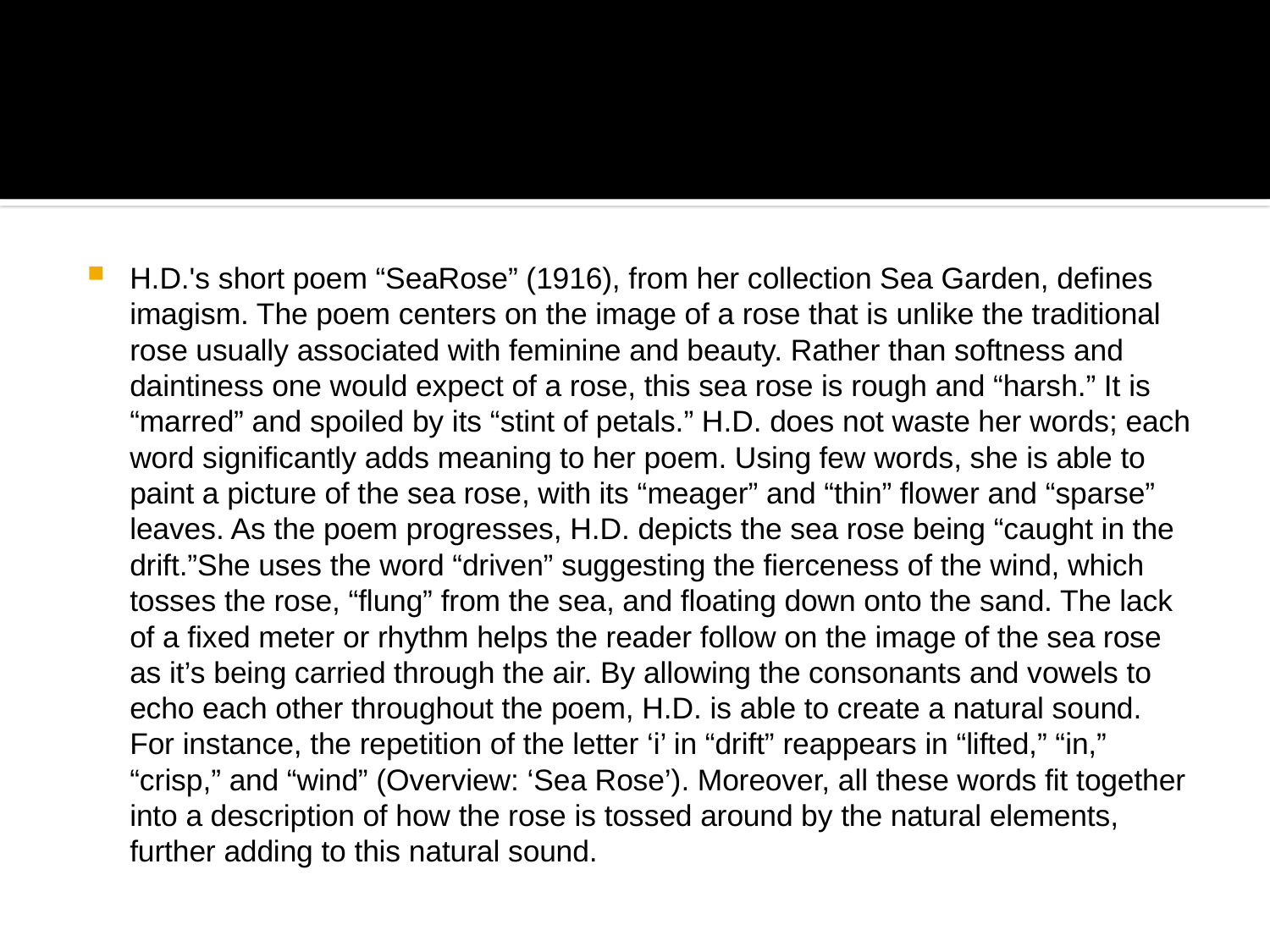

#
H.D.'s short poem “SeaRose” (1916), from her collection Sea Garden, defines imagism. The poem centers on the image of a rose that is unlike the traditional rose usually associated with feminine and beauty. Rather than softness and daintiness one would expect of a rose, this sea rose is rough and “harsh.” It is “marred” and spoiled by its “stint of petals.” H.D. does not waste her words; each word significantly adds meaning to her poem. Using few words, she is able to paint a picture of the sea rose, with its “meager” and “thin” flower and “sparse” leaves. As the poem progresses, H.D. depicts the sea rose being “caught in the drift.”She uses the word “driven” suggesting the fierceness of the wind, which tosses the rose, “flung” from the sea, and floating down onto the sand. The lack of a fixed meter or rhythm helps the reader follow on the image of the sea rose as it’s being carried through the air. By allowing the consonants and vowels to echo each other throughout the poem, H.D. is able to create a natural sound. For instance, the repetition of the letter ‘i’ in “drift” reappears in “lifted,” “in,” “crisp,” and “wind” (Overview: ‘Sea Rose’). Moreover, all these words fit together into a description of how the rose is tossed around by the natural elements, further adding to this natural sound.